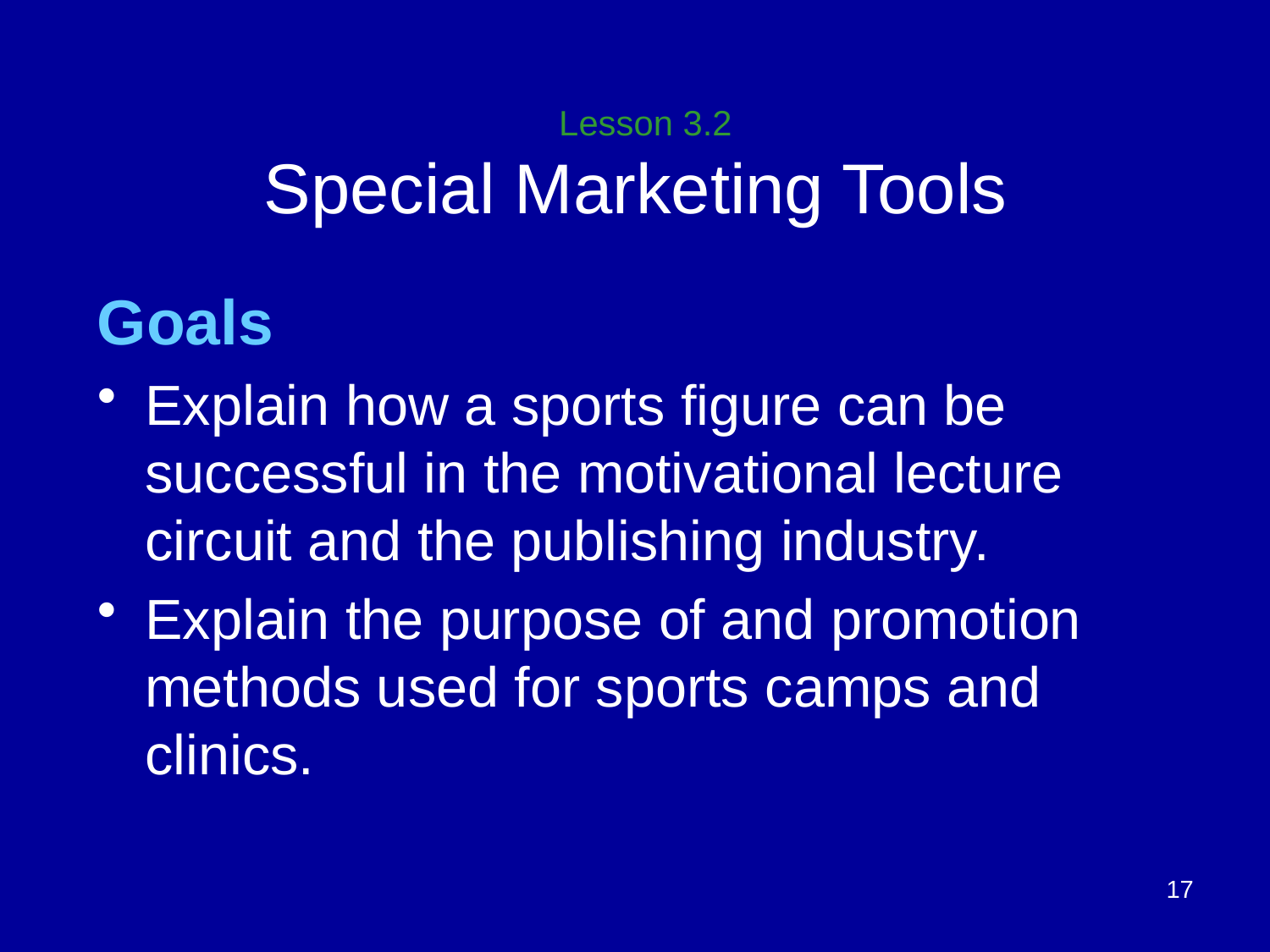

# Lesson 3.2 Special Marketing Tools
Goals
Explain how a sports figure can be successful in the motivational lecture circuit and the publishing industry.
Explain the purpose of and promotion methods used for sports camps and clinics.
17